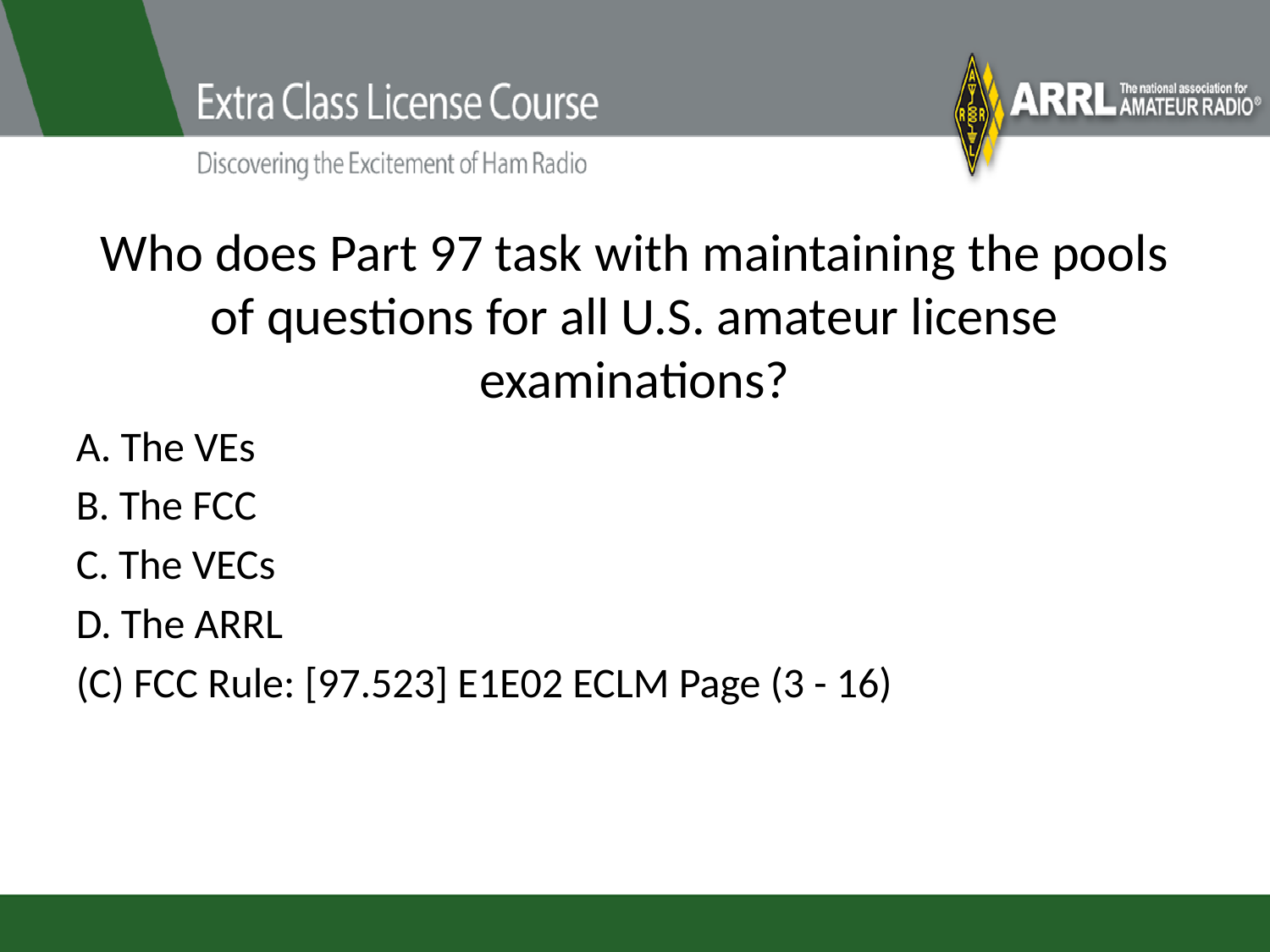

# Who does Part 97 task with maintaining the pools of questions for all U.S. amateur license examinations?
A. The VEs
B. The FCC
C. The VECs
D. The ARRL
(C) FCC Rule: [97.523] E1E02 ECLM Page (3 - 16)